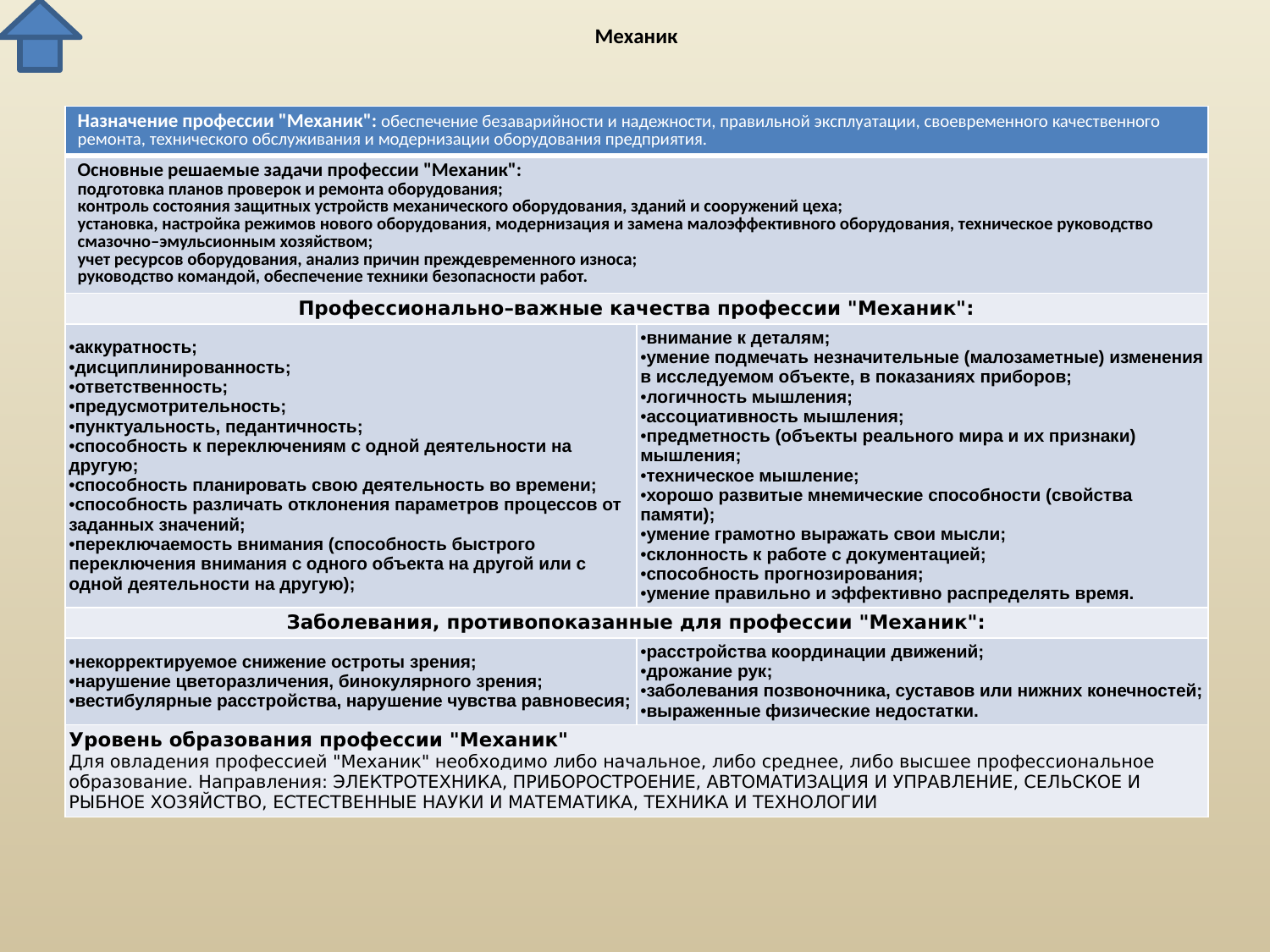

# Механик
| Назначение профессии "Механик": обеспечение безаварийности и надежности, правильной эксплуатации, своевременного качественного ремонта, технического обслуживания и модернизации оборудования предприятия. |  |
| --- | --- |
| Основные решаемые задачи профессии "Механик": подготовка планов проверок и ремонта оборудования; контроль состояния защитных устройств механического оборудования, зданий и сооружений цеха; установка, настройка режимов нового оборудования, модернизация и замена малоэффективного оборудования, техническое руководство смазочно–эмульсионным хозяйством; учет ресурсов оборудования, анализ причин преждевременного износа; руководство командой, обеспечение техники безопасности работ. |  |
| Профессионально–важные качества профессии "Механик": |  |
| аккуратность; дисциплинированность; ответственность; предусмотрительность; пунктуальность, педантичность; способность к переключениям с одной деятельности на другую; способность планировать свою деятельность во времени; способность различать отклонения параметров процессов от заданных значений; переключаемость внимания (способность быстрого переключения внимания с одного объекта на другой или с одной деятельности на другую); | внимание к деталям; умение подмечать незначительные (малозаметные) изменения в исследуемом объекте, в показаниях приборов; логичность мышления; ассоциативность мышления; предметность (объекты реального мира и их признаки) мышления; техническое мышление; хорошо развитые мнемические способности (свойства памяти); умение грамотно выражать свои мысли; склонность к работе с документацией; способность прогнозирования; умение правильно и эффективно распределять время. |
| Заболевания, противопоказанные для профессии "Механик": |  |
| некорректируемое снижение остроты зрения; нарушение цветоразличения, бинокулярного зрения; вестибулярные расстройства, нарушение чувства равновесия; | расстройства координации движений; дрожание рук; заболевания позвоночника, суставов или нижних конечностей; выраженные физические недостатки. |
| Уровень образования профессии "Механик" Для овладения профессией "Механик" необходимо либо начальное, либо среднее, либо высшее профессиональное образование. Направления: ЭЛЕКТРОТЕХНИКА, ПРИБОРОСТРОЕНИЕ, АВТОМАТИЗАЦИЯ И УПРАВЛЕНИЕ, СЕЛЬСКОЕ И РЫБНОЕ ХОЗЯЙСТВО, ЕСТЕСТВЕННЫЕ НАУКИ И МАТЕМАТИКА, ТЕХНИКА И ТЕХНОЛОГИИ |  |